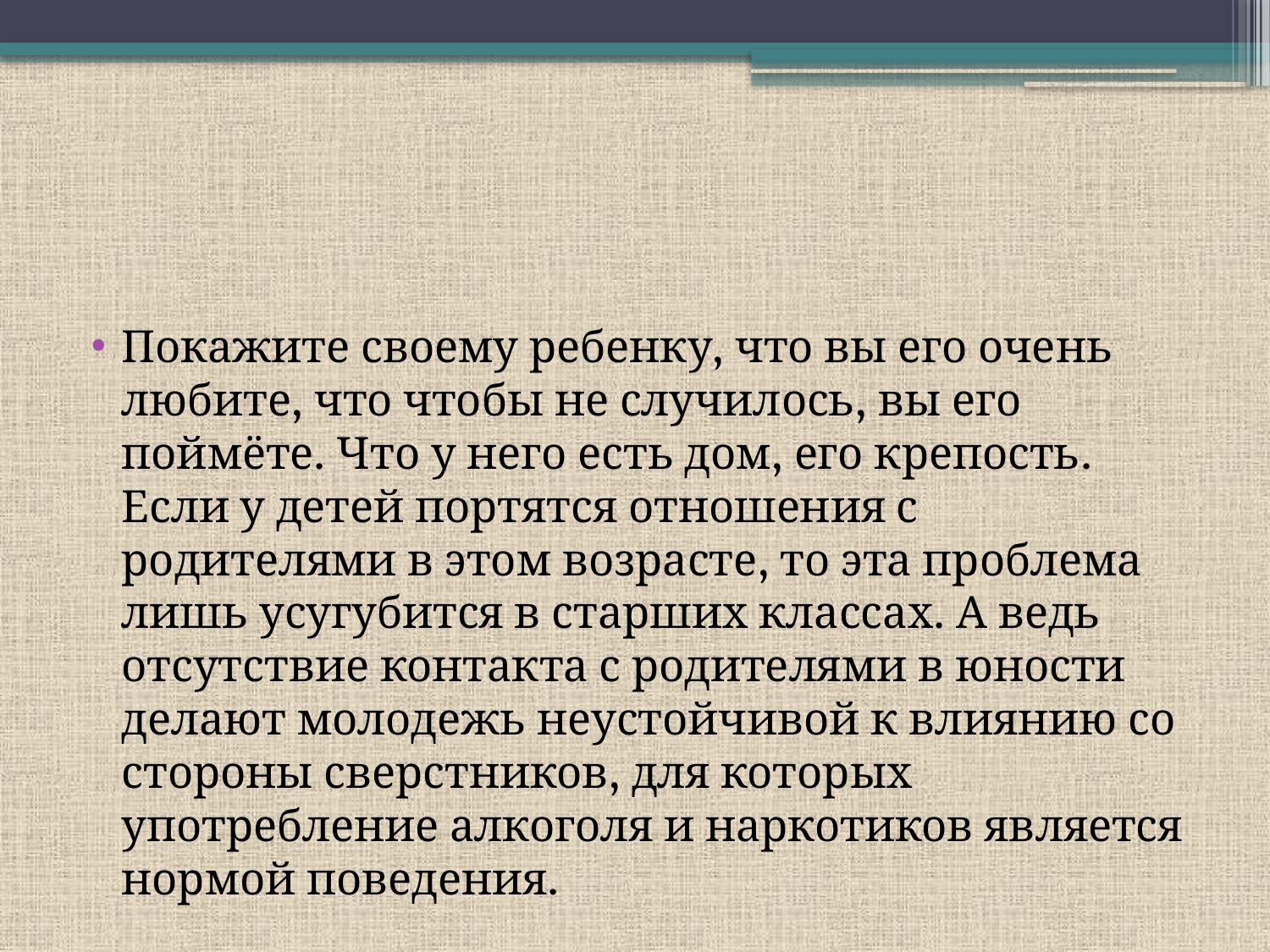

#
Покажите своему ребенку, что вы его очень любите, что чтобы не случилось, вы его поймёте. Что у него есть дом, его крепость. Если у детей портятся отношения с родителями в этом возрасте, то эта проблема лишь усугубится в старших классах. А ведь отсутствие контакта с родителями в юности делают молодежь неустойчивой к влиянию со стороны сверстников, для которых употребление алкоголя и наркотиков является нормой поведения.